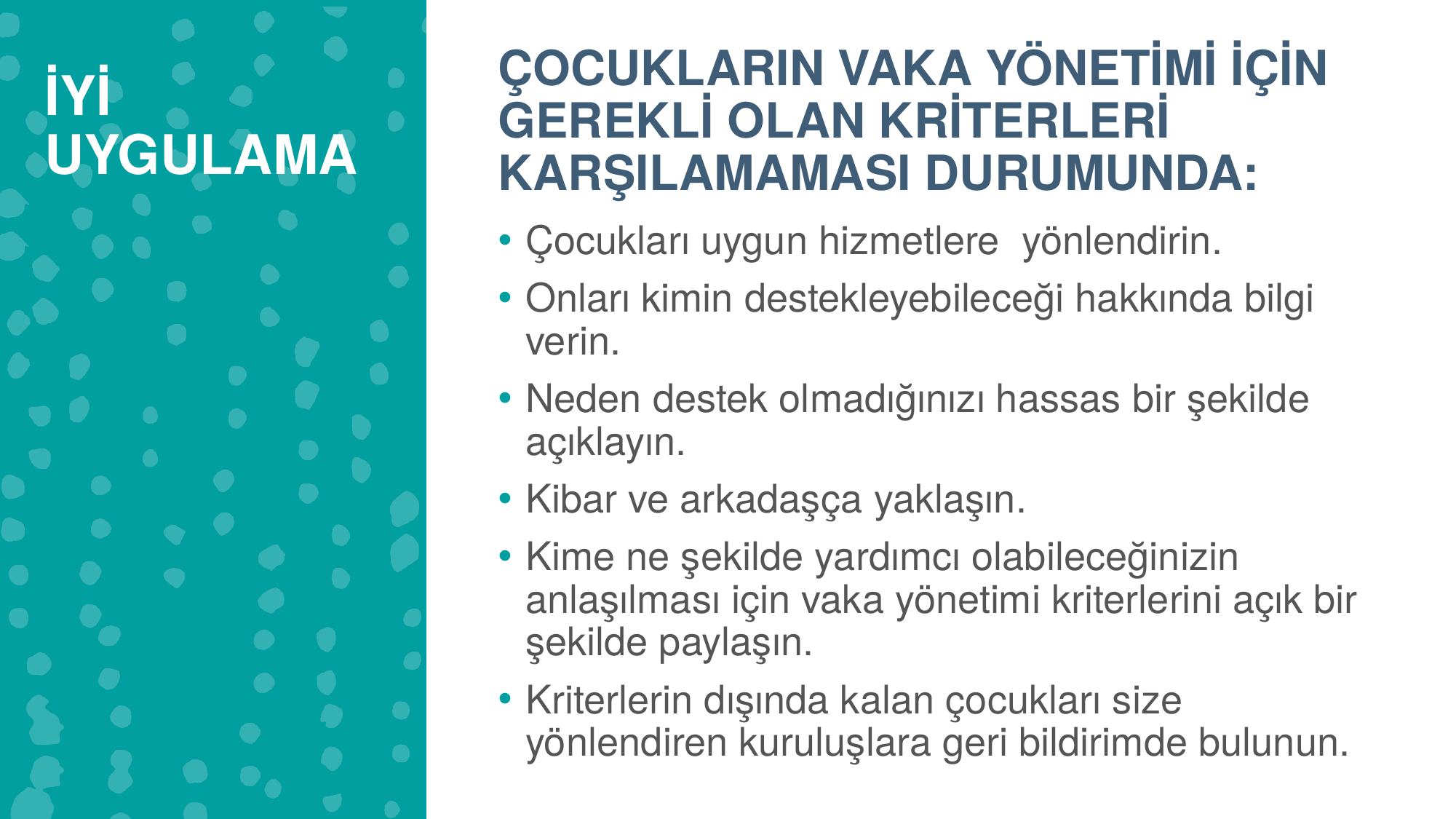

ÇOCUKLARIN VAKA YÖNETİMİ İÇİN GEREKLİ OLAN KRİTERLERİ KARŞILAMAMASI DURUMUNDA:

İYİ UYGULAMA
Çocukları uygun hizmetlere  yönlendirin.
Onları kimin destekleyebileceği hakkında bilgi verin.
Neden destek olmadığınızı hassas bir şekilde açıklayın.
Kibar ve arkadaşça yaklaşın.
Kime ne şekilde yardımcı olabileceğinizin anlaşılması için vaka yönetimi kriterlerini açık bir şekilde paylaşın.
Kriterlerin dışında kalan çocukları size yönlendiren kuruluşlara geri bildirimde bulunun.